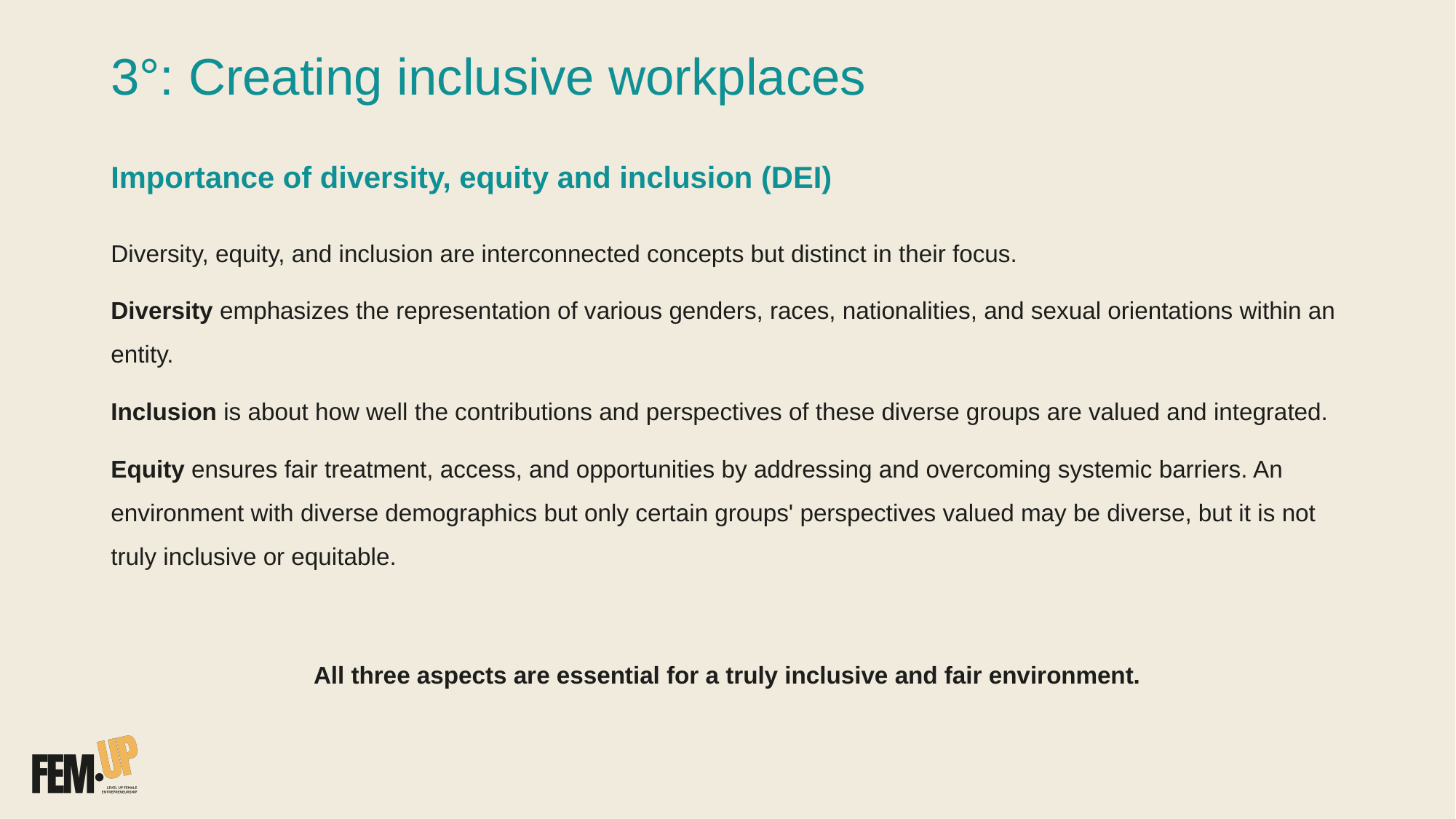

# 3°: Creating inclusive workplaces Importance of diversity, equity and inclusion (DEI)
Diversity, equity, and inclusion are interconnected concepts but distinct in their focus.
Diversity emphasizes the representation of various genders, races, nationalities, and sexual orientations within an entity.
Inclusion is about how well the contributions and perspectives of these diverse groups are valued and integrated.
Equity ensures fair treatment, access, and opportunities by addressing and overcoming systemic barriers. An environment with diverse demographics but only certain groups' perspectives valued may be diverse, but it is not truly inclusive or equitable.

All three aspects are essential for a truly inclusive and fair environment.